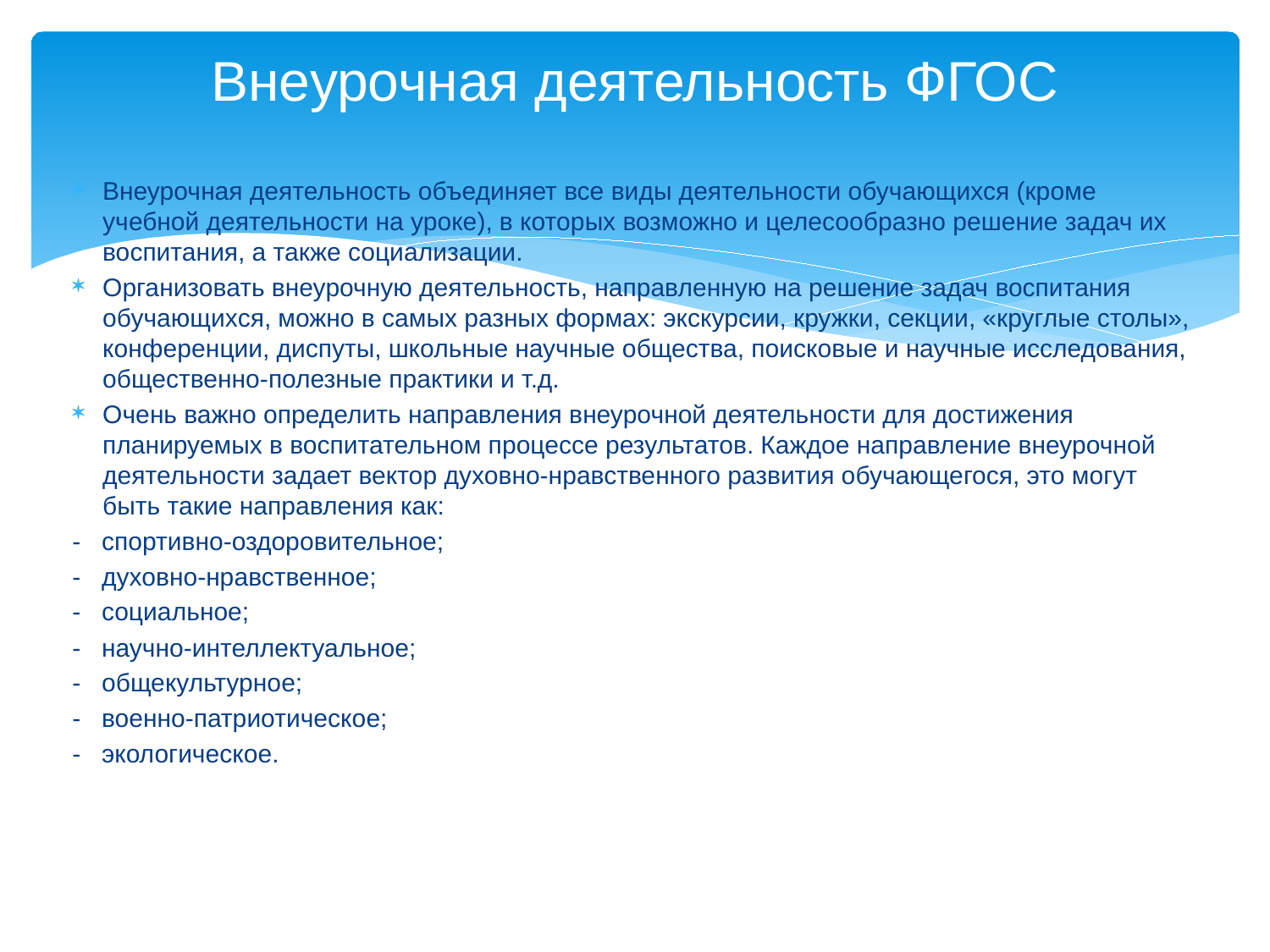

# Внеурочная деятельность ФГОС
Внеурочная деятельность объединяет все виды деятельности обучающихся (кроме учебной деятельности на уроке), в которых возможно и целесообразно решение задач их воспитания, а также социализации.
Организовать внеурочную деятельность, направленную на решение задач воспитания обучающихся, можно в самых разных формах: экскурсии, кружки, секции, «круглые столы», конференции, диспуты, школьные научные общества, поисковые и научные исследования, общественно-полезные практики и т.д.
Очень важно определить направления внеурочной деятельности для достижения планируемых в воспитательном процессе результатов. Каждое направление внеурочной деятельности задает вектор духовно-нравственного развития обучающегося, это могут быть такие направления как:
-   спортивно-оздоровительное;
-   духовно-нравственное;
-   социальное;
-   научно-интеллектуальное;
-   общекультурное;
-   военно-патриотическое;
-   экологическое.